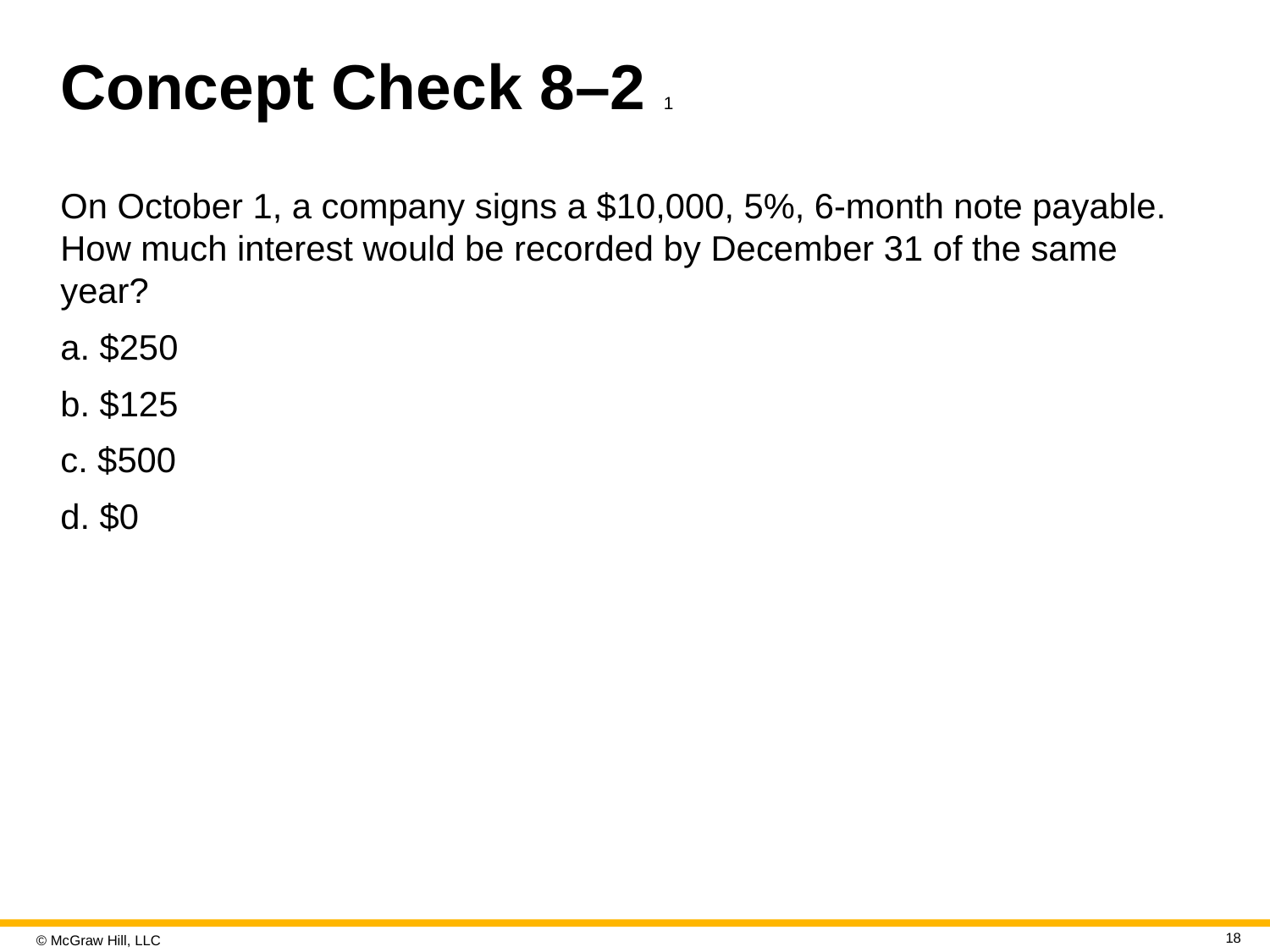

# Concept Check 8–2 1
On October 1, a company signs a $10,000, 5%, 6-month note payable. How much interest would be recorded by December 31 of the same year?
a. $250
b. $125
c. $500
d. $0
18